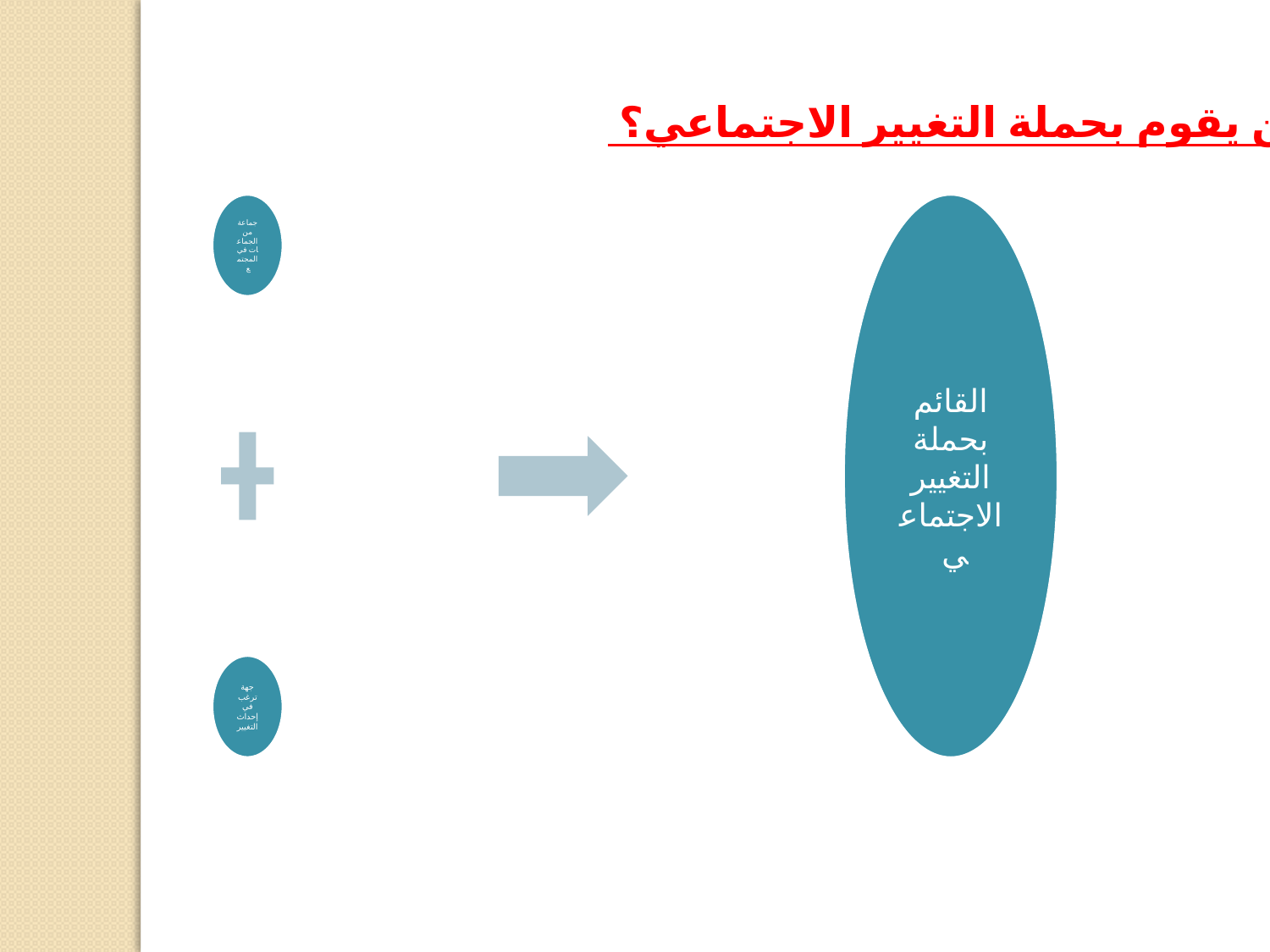

من يقوم بحملة التغيير الاجتماعي؟
جماعة من الجماعات في المجتمع
جهة ترغب في إحداث التغيير